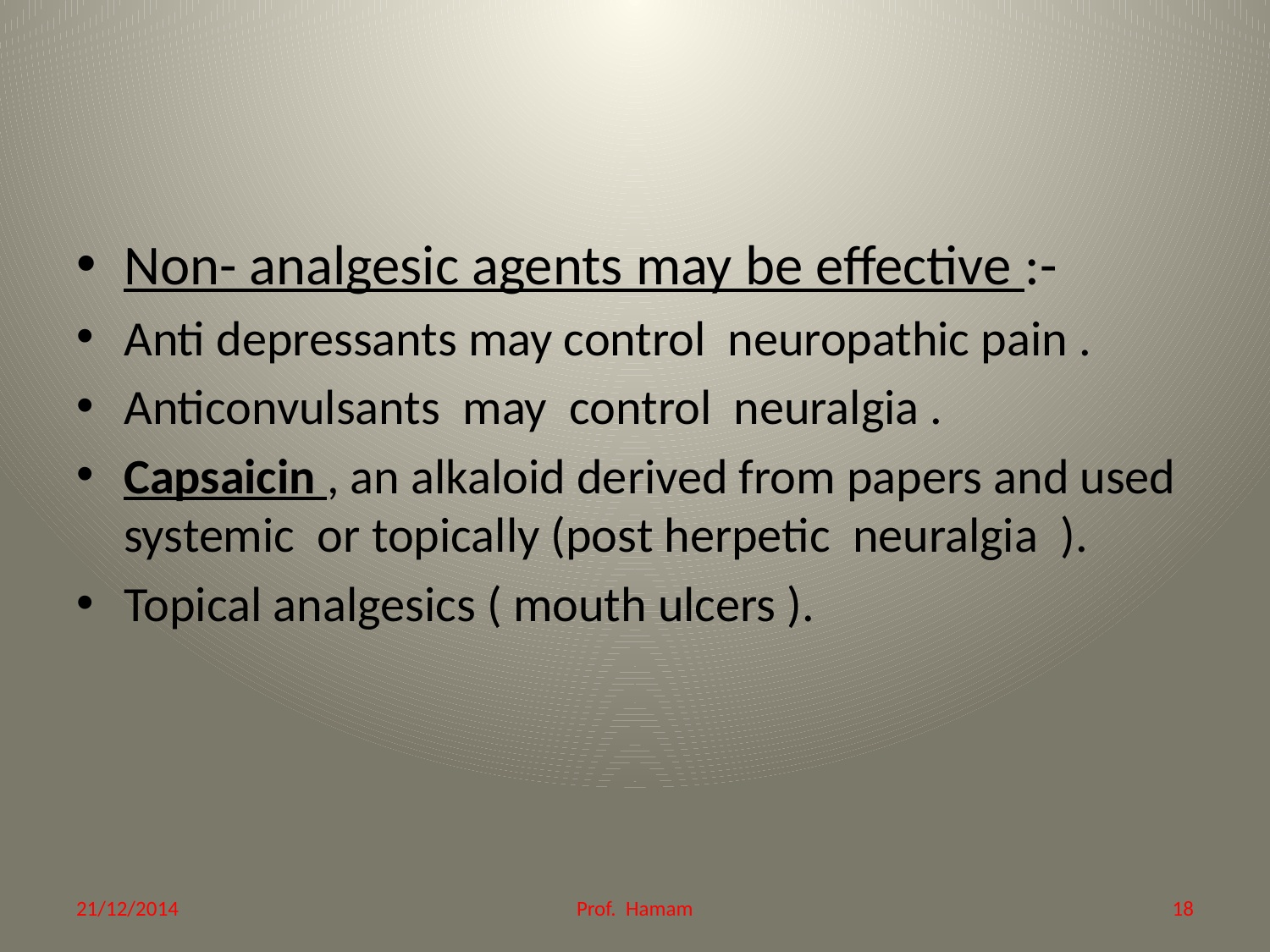

#
Non- analgesic agents may be effective :-
Anti depressants may control  neuropathic pain .
Anticonvulsants  may  control  neuralgia .
Capsaicin , an alkaloid derived from papers and used systemic  or topically (post herpetic  neuralgia  ).
Topical analgesics ( mouth ulcers ).
21/12/2014
Prof.  Hamam
18